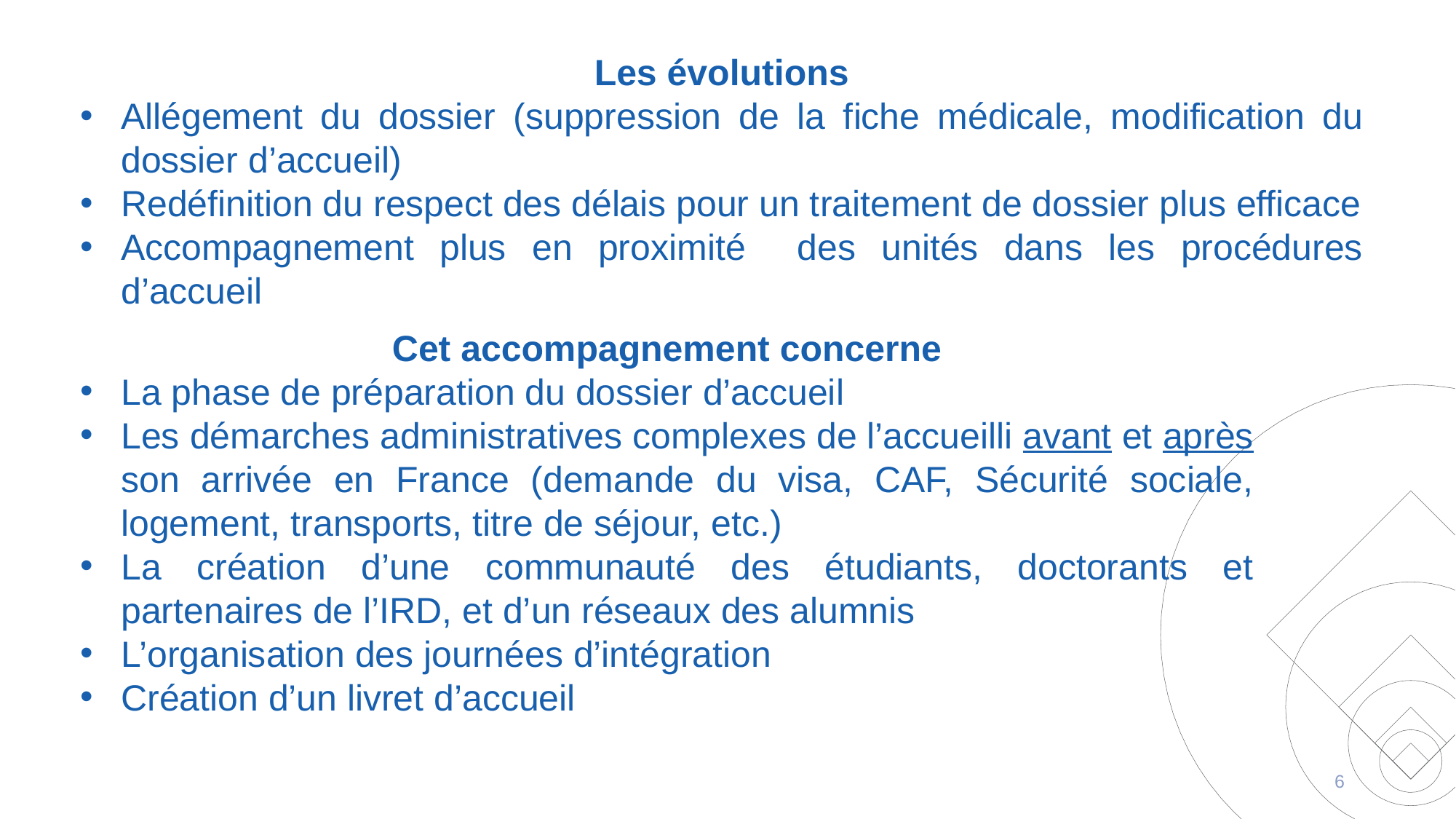

Les évolutions
Allégement du dossier (suppression de la fiche médicale, modification du dossier d’accueil)
Redéfinition du respect des délais pour un traitement de dossier plus efficace
Accompagnement plus en proximité  des unités dans les procédures d’accueil

Cet accompagnement concerne
La phase de préparation du dossier d’accueil
Les démarches administratives complexes de l’accueilli avant et après son arrivée en France (demande du visa, CAF, Sécurité sociale, logement, transports, titre de séjour, etc.)
La création d’une communauté des étudiants, doctorants et partenaires de l’IRD, et d’un réseaux des alumnis
L’organisation des journées d’intégration
Création d’un livret d’accueil
6